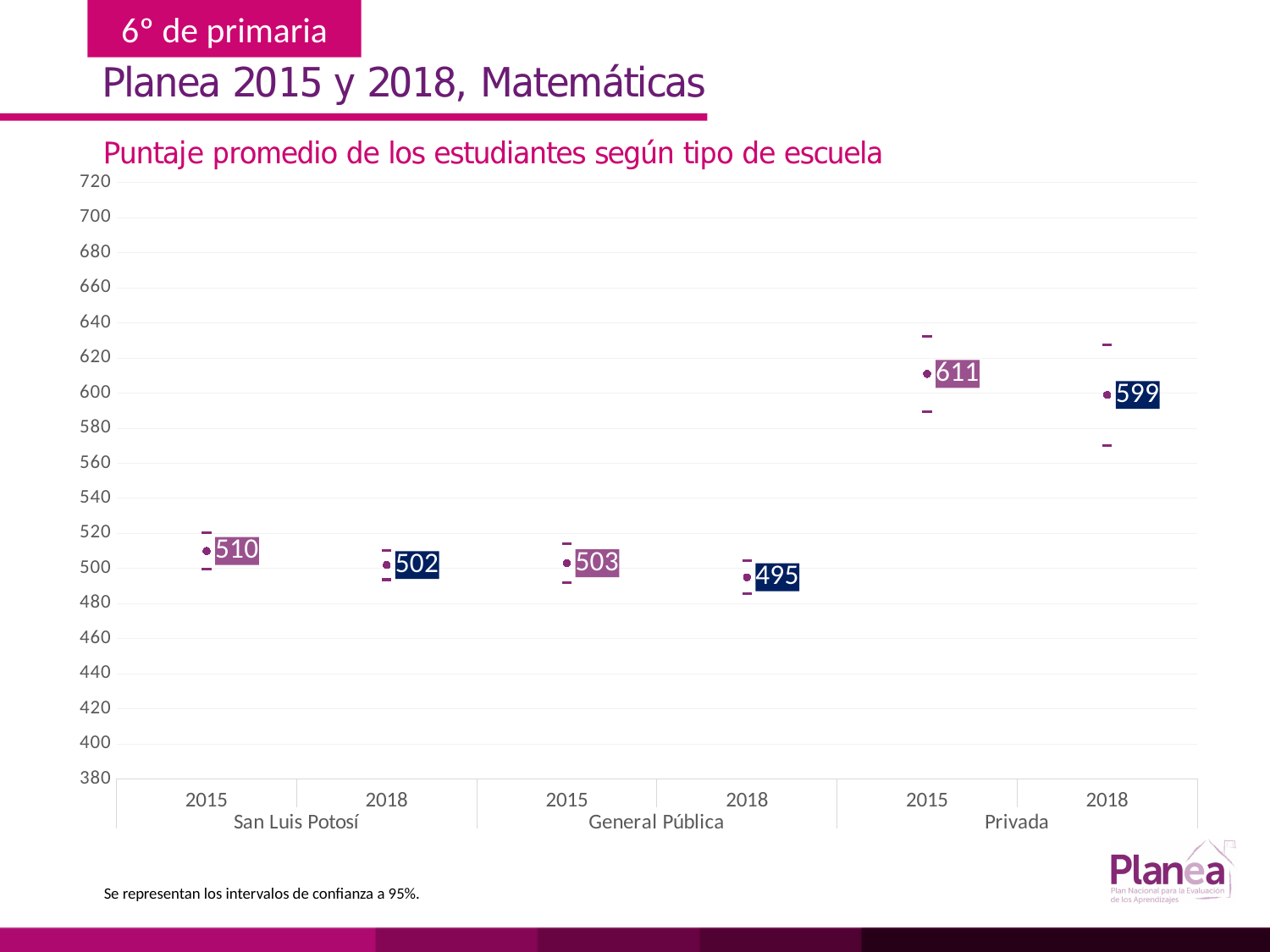

Planea 2015 y 2018, Matemáticas

Puntaje promedio de los estudiantes según tipo de escuela

### Chart

| Category |  |  |  |
|---|---|---|---|
| 2015 | 499.652 | 520.348 | 510.0 |
| 2018 | 493.642 | 510.358 | 502.0 |
| 2015 | 492.055 | 513.945 | 503.0 |
| 2018 | 485.647 | 504.353 | 495.0 |
| 2015 | 589.508 | 632.492 | 611.0 |
| 2018 | 570.344 | 627.656 | 599.0 |
Se representan los intervalos de confianza a 95%.